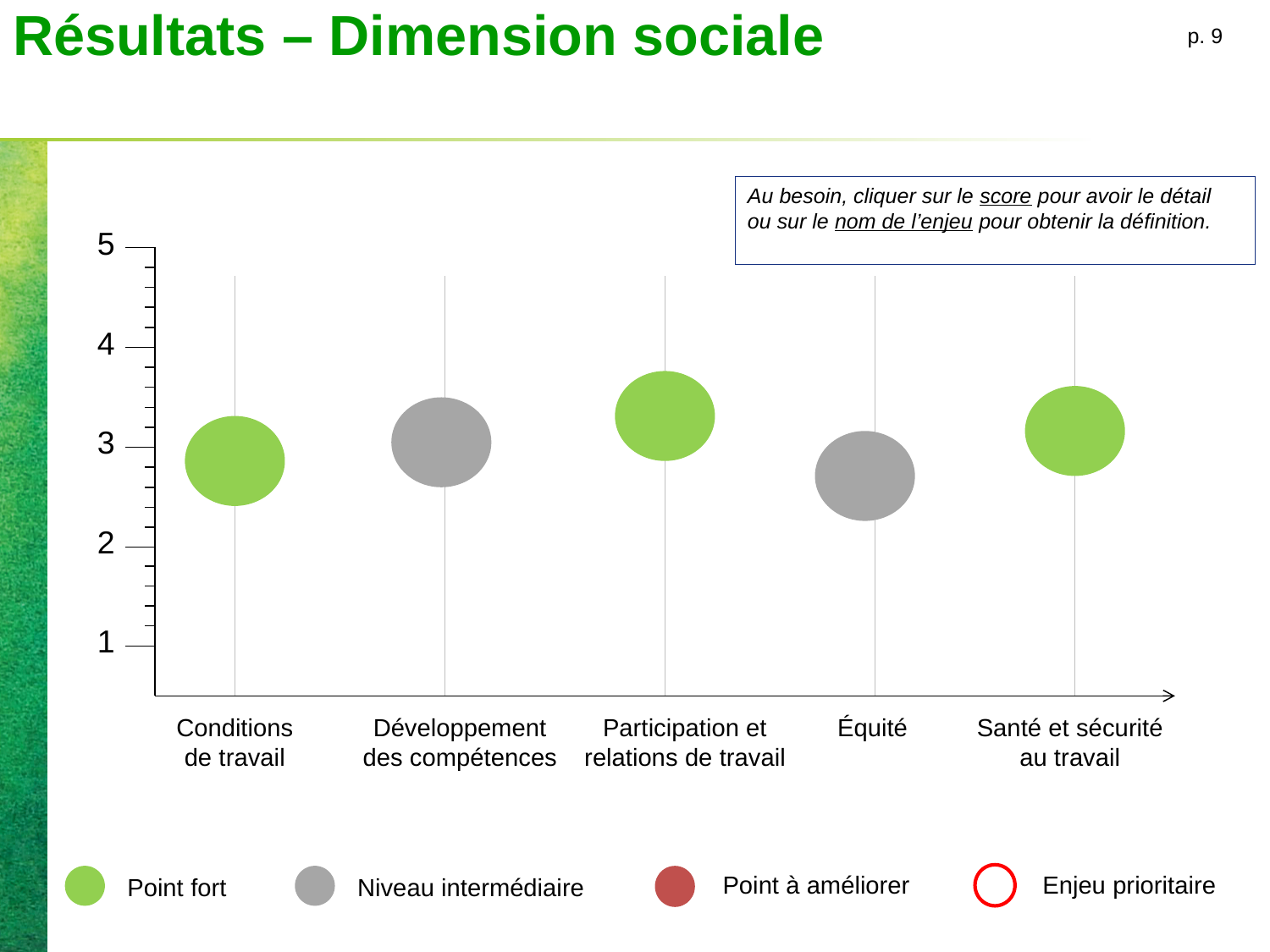

# Résultats – Dimension sociale
p. 9
Au besoin, cliquer sur le score pour avoir le détail
ou sur le nom de l’enjeu pour obtenir la définition.

5
4

3

2
1
Conditions
de travail
Développement des compétences
Participation et relations de travail
Équité
Santé et sécurité au travail

Point à améliorer
Enjeu prioritaire

Niveau intermédiaire

Point fort